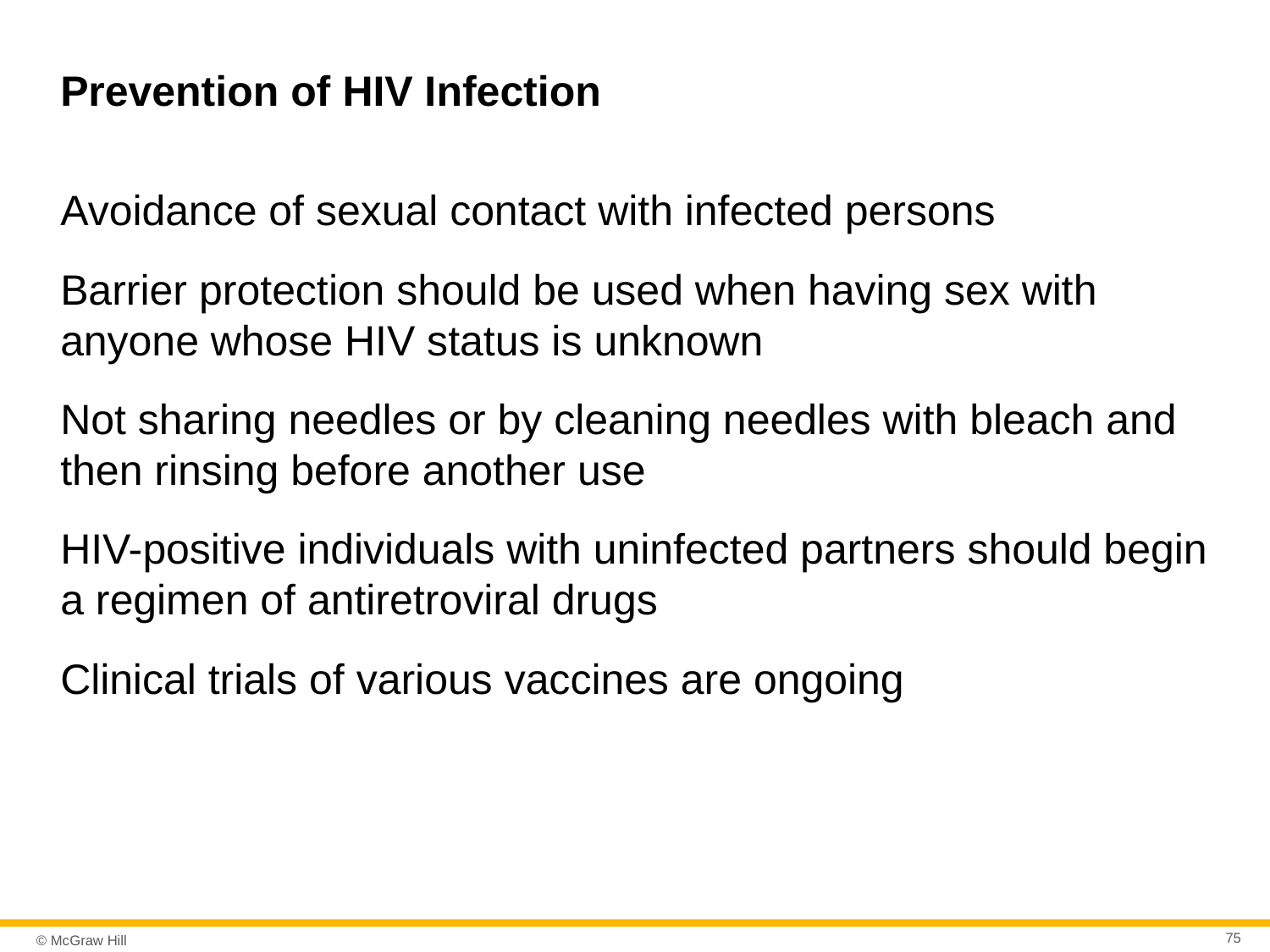

# Prevention of HIV Infection
Avoidance of sexual contact with infected persons
Barrier protection should be used when having sex with anyone whose HIV status is unknown
Not sharing needles or by cleaning needles with bleach and then rinsing before another use
HIV-positive individuals with uninfected partners should begin a regimen of antiretroviral drugs
Clinical trials of various vaccines are ongoing